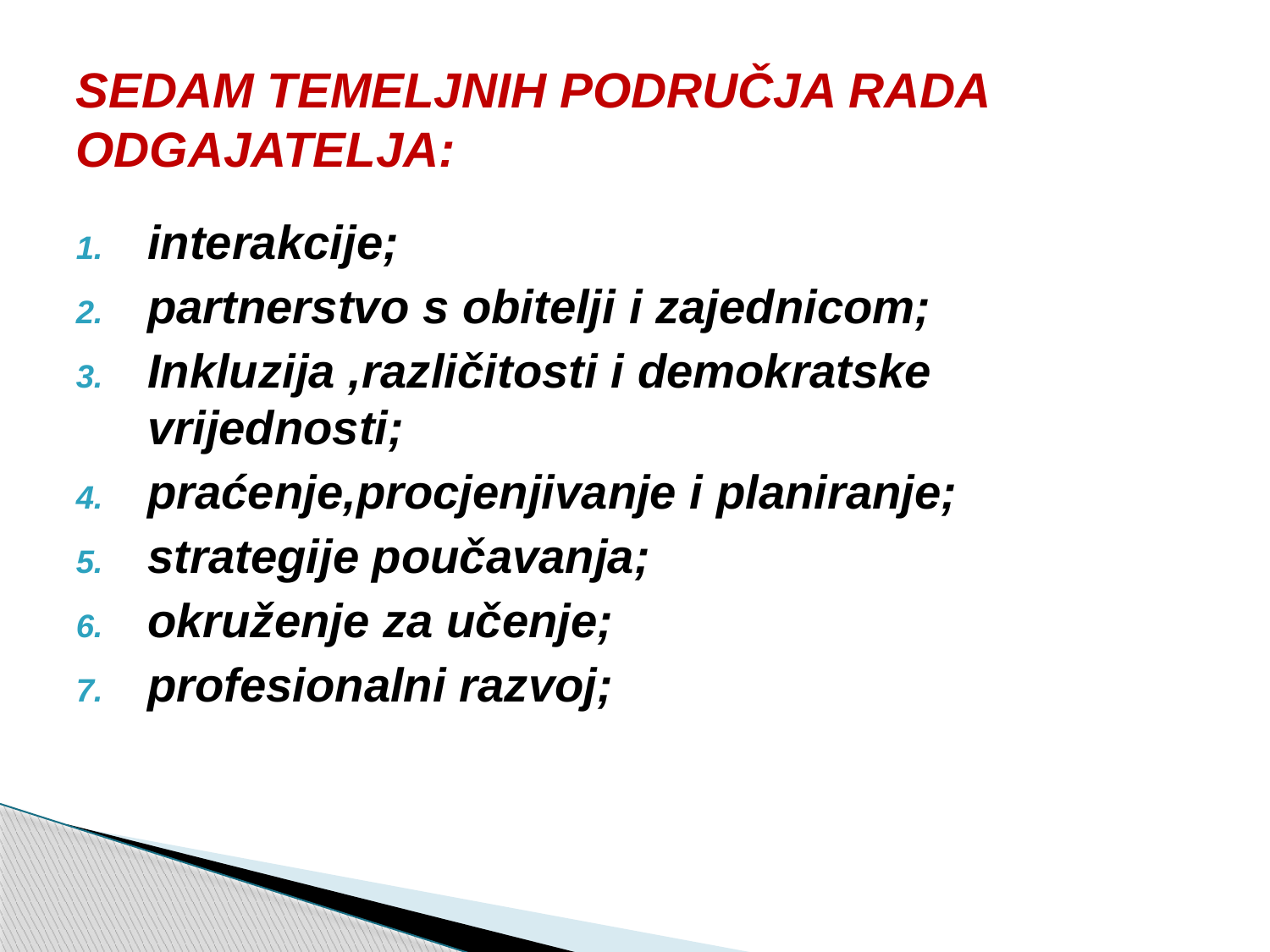

# SEDAM TEMELJNIH PODRUČJA RADA ODGAJATELJA:
interakcije;
partnerstvo s obitelji i zajednicom;
Inkluzija ,različitosti i demokratske vrijednosti;
praćenje,procjenjivanje i planiranje;
strategije poučavanja;
okruženje za učenje;
profesionalni razvoj;